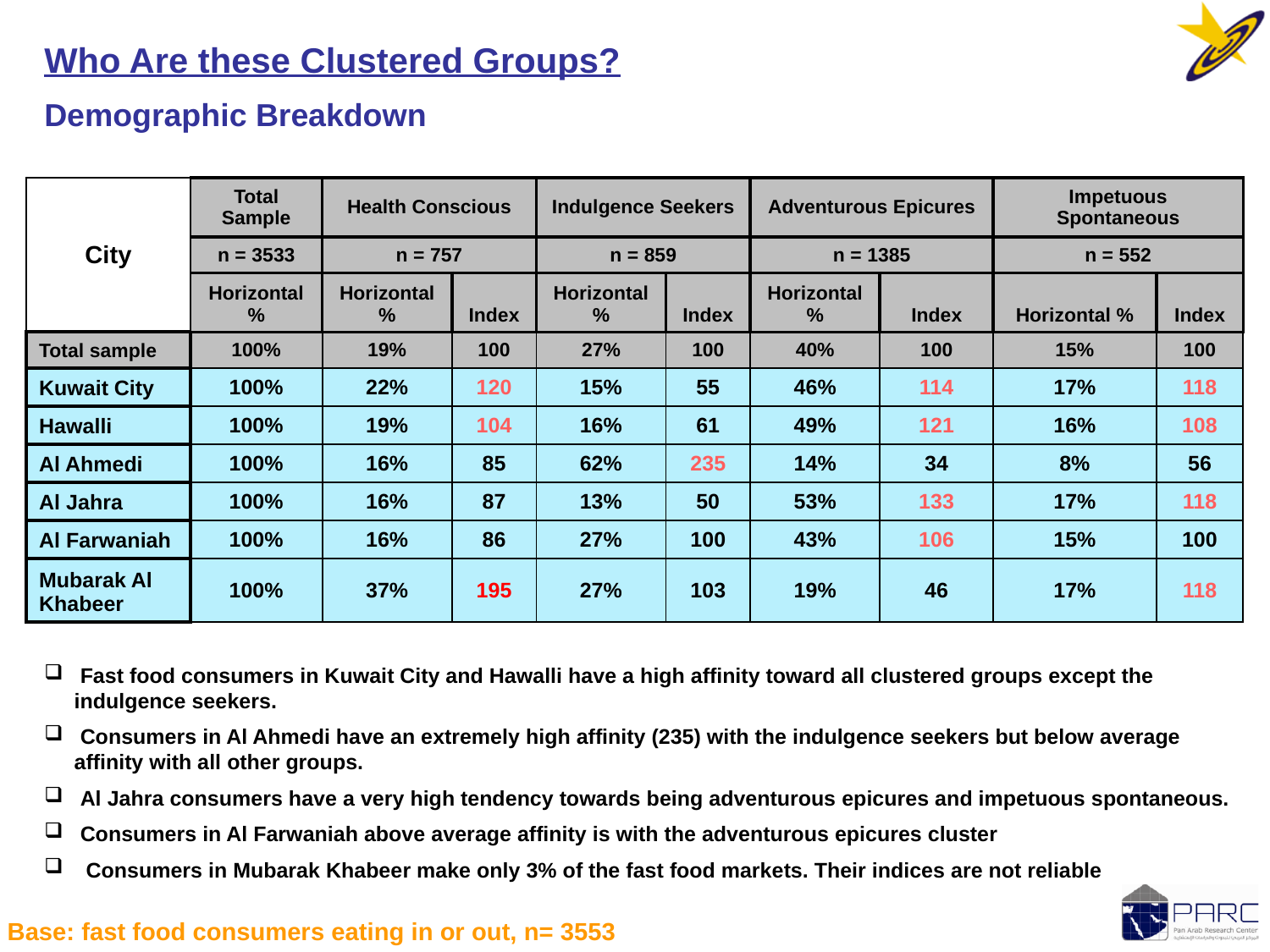

Who Are these Clustered Groups?
Demographic Breakdown
| City | Total Sample | Health Conscious |  | Indulgence Seekers |  | Adventurous Epicures |  | Impetuous Spontaneous |  |
| --- | --- | --- | --- | --- | --- | --- | --- | --- | --- |
|  | n = 3533 | n = 757 |  | n = 859 |  | n = 1385 |  | n = 552 |  |
|  | Horizontal % | Horizontal % | Index | Horizontal % | Index | Horizontal % | Index | Horizontal % | Index |
| Total sample | 100% | 19% | 100 | 27% | 100 | 40% | 100 | 15% | 100 |
| Kuwait City | 100% | 22% | 120 | 15% | 55 | 46% | 114 | 17% | 118 |
| Hawalli | 100% | 19% | 104 | 16% | 61 | 49% | 121 | 16% | 108 |
| Al Ahmedi | 100% | 16% | 85 | 62% | 235 | 14% | 34 | 8% | 56 |
| Al Jahra | 100% | 16% | 87 | 13% | 50 | 53% | 133 | 17% | 118 |
| Al Farwaniah | 100% | 16% | 86 | 27% | 100 | 43% | 106 | 15% | 100 |
| Mubarak Al Khabeer | 100% | 37% | 195 | 27% | 103 | 19% | 46 | 17% | 118 |
 Fast food consumers in Kuwait City and Hawalli have a high affinity toward all clustered groups except the indulgence seekers.
 Consumers in Al Ahmedi have an extremely high affinity (235) with the indulgence seekers but below average affinity with all other groups.
 Al Jahra consumers have a very high tendency towards being adventurous epicures and impetuous spontaneous.
 Consumers in Al Farwaniah above average affinity is with the adventurous epicures cluster
  Consumers in Mubarak Khabeer make only 3% of the fast food markets. Their indices are not reliable
Base: fast food consumers eating in or out, n= 3553